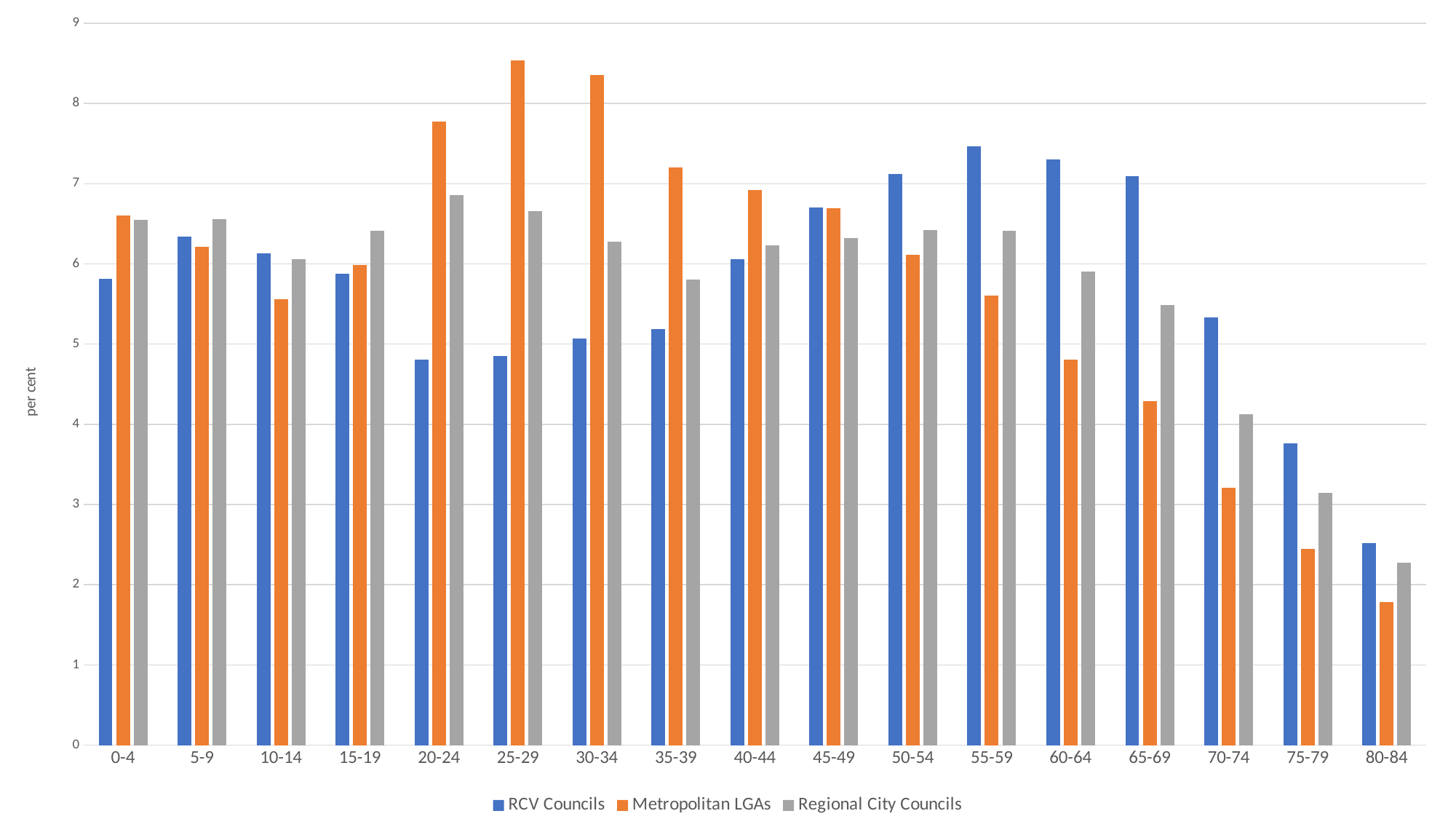

### Chart

| Category | RCV Councils | Metropolitan LGAs | Regional City Councils |
|---|---|---|---|
| 0-4 | 5.814167762235069 | 6.6003299744925705 | 6.548637739395651 |
| 5-9 | 6.34155330513276 | 6.208617206969919 | 6.55575779387054 |
| 10-14 | 6.128811340370642 | 5.557758784294525 | 6.057483436164181 |
| 15-19 | 5.877151485480739 | 5.984649012736912 | 6.4085668495441865 |
| 20-24 | 4.801890061773555 | 7.775748318084381 | 6.857648103605854 |
| 25-29 | 4.850709323241269 | 8.54008798027305 | 6.655179645447178 |
| 30-34 | 5.071564911740277 | 8.354873155418245 | 6.272379625769937 |
| 35-39 | 5.186805872613357 | 7.200845637725576 | 5.807504796327605 |
| 40-44 | 6.059501740991127 | 6.920675364166422 | 6.227717465881994 |
| 45-49 | 6.701578168576348 | 6.697310335215569 | 6.324679662276397 |
| 50-54 | 7.116060574389553 | 6.113532508562254 | 6.425784435819828 |
| 55-59 | 7.464946395075718 | 5.604202511020151 | 6.4121916045495855 |
| 60-64 | 7.303499034616294 | 4.805223928342241 | 5.906538281296523 |
| 65-69 | 7.090069474622235 | 4.290702401050197 | 5.490468188891161 |
| 70-74 | 5.328312971346532 | 3.2067066809387064 | 4.128466495612751 |
| 75-79 | 3.7637587805911115 | 2.445792135887968 | 3.148617544332048 |
| 80-84 | 2.5186613345948414 | 1.782202617435742 | 2.271815199633382 |